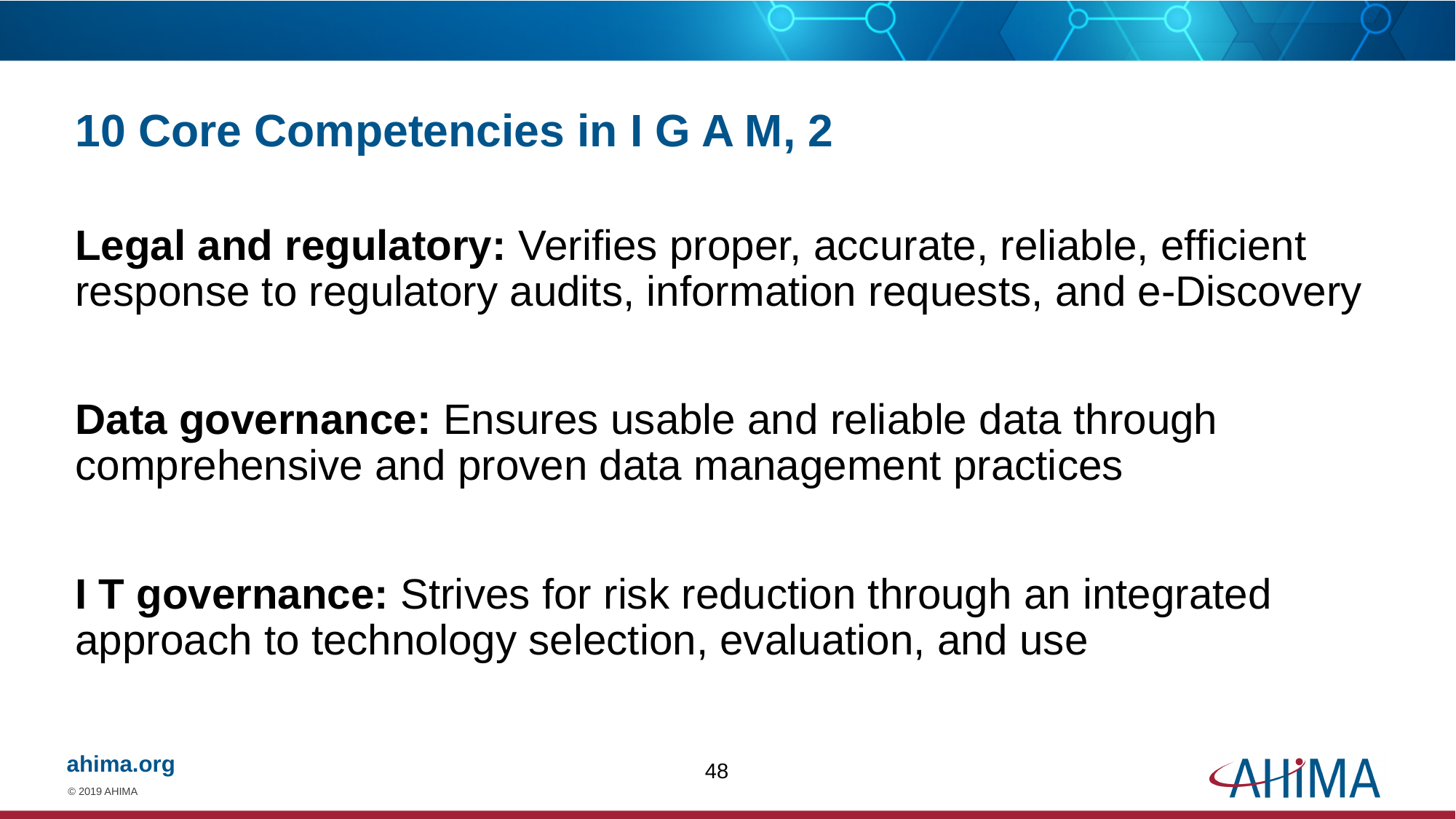

# 10 Core Competencies in I G A M, 2
Legal and regulatory: Verifies proper, accurate, reliable, efficient response to regulatory audits, information requests, and e-Discovery

Data governance: Ensures usable and reliable data through comprehensive and proven data management practices

I T governance: Strives for risk reduction through an integrated approach to technology selection, evaluation, and use